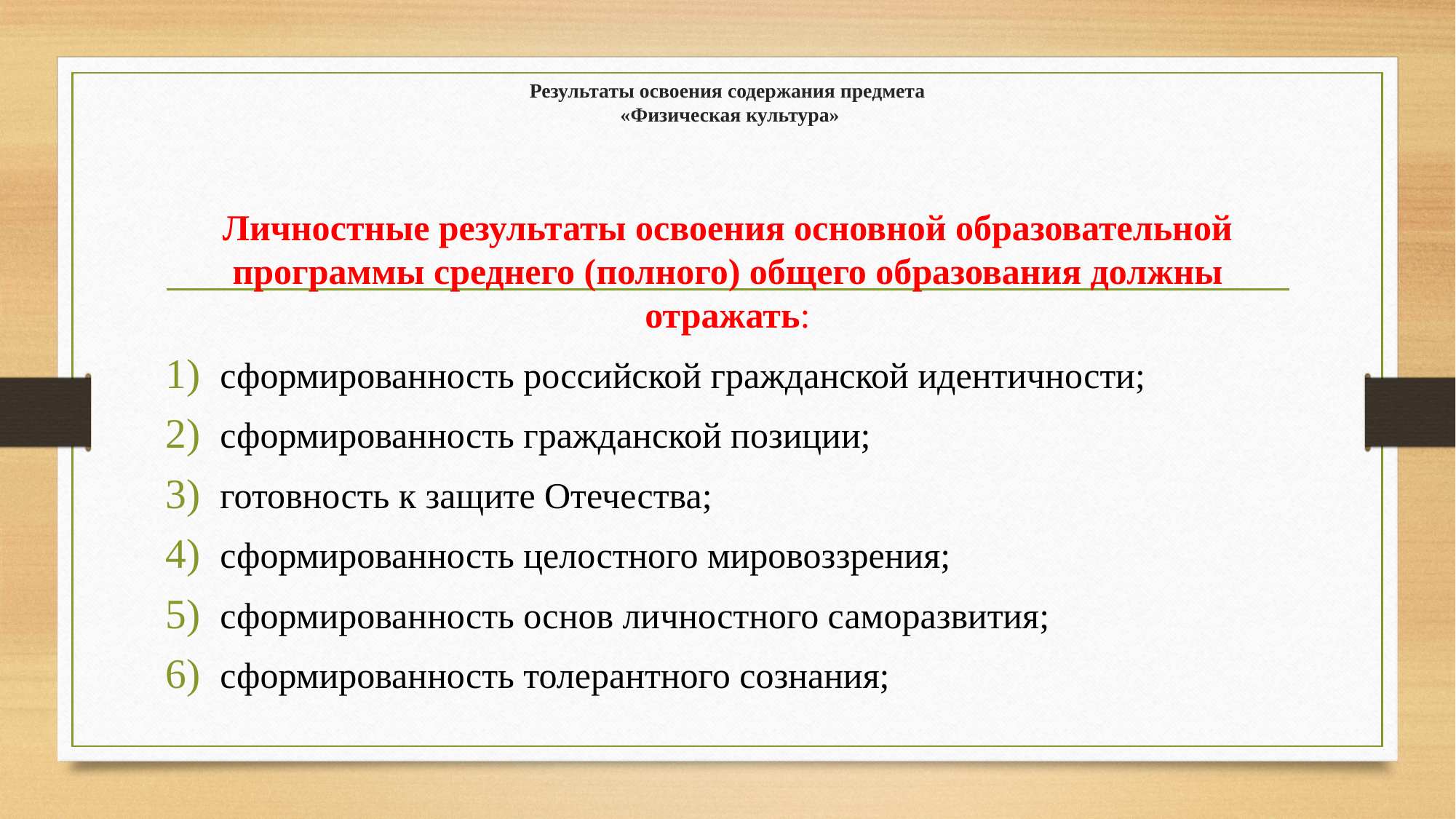

# Результаты освоения содержания предмета «Физическая культура»
Личностные результаты освоения основной образовательной программы среднего (полного) общего образования должны отражать:
сформированность российской гражданской идентичности;
сформированность гражданской позиции;
готовность к защите Отечества;
сформированность целостного мировоззрения;
сформированность основ личностного саморазвития;
сформированность толерантного сознания;